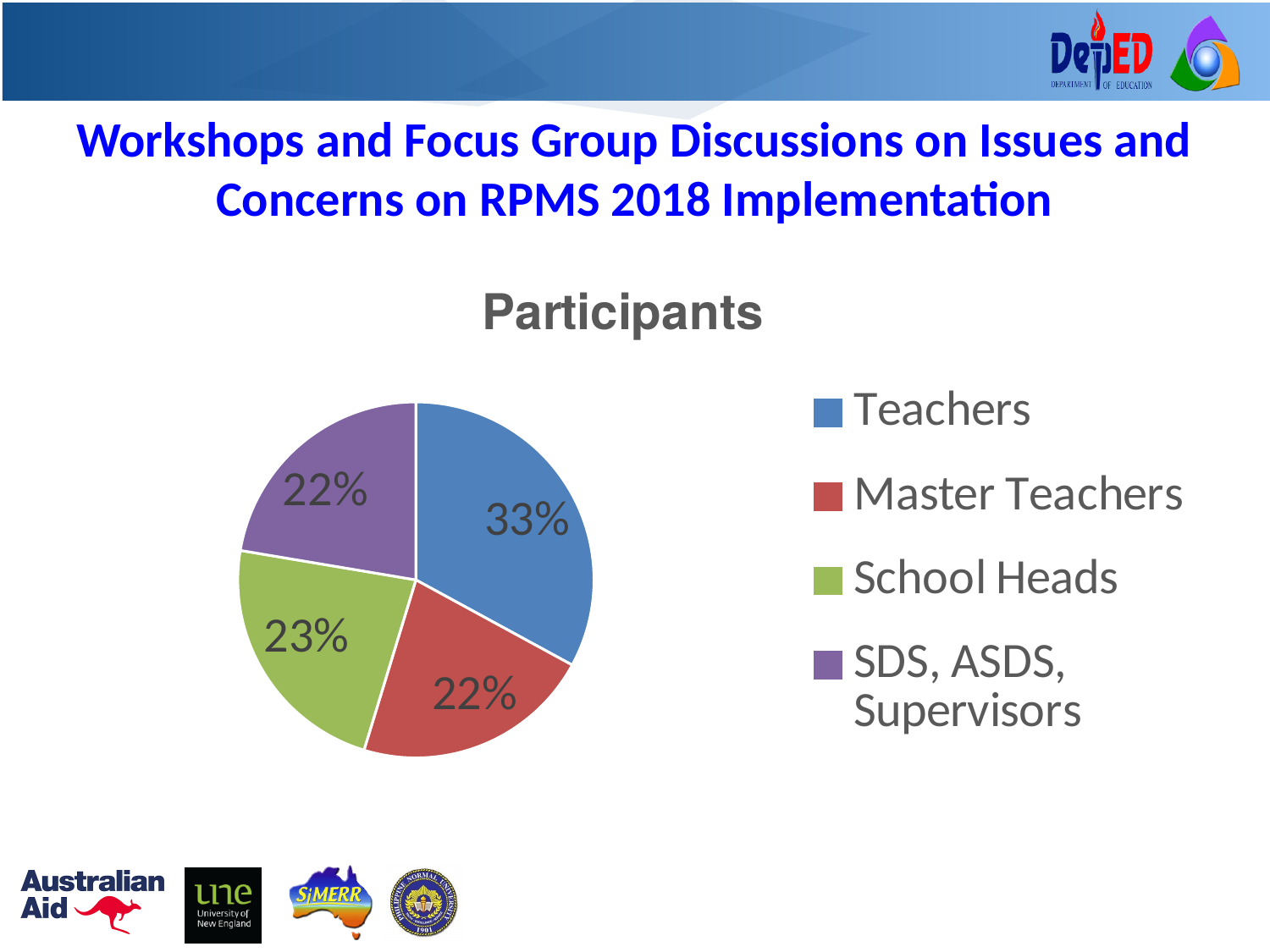

Workshops and Focus Group Discussions on Issues and Concerns on RPMS 2018 Implementation

### Chart:

| Category | Participants |
|---|---|
| Teachers | 56.0 |
| Master Teachers | 37.0 |
| School Heads | 39.0 |
| SDS, ASDS, Supervisors | 38.0 |